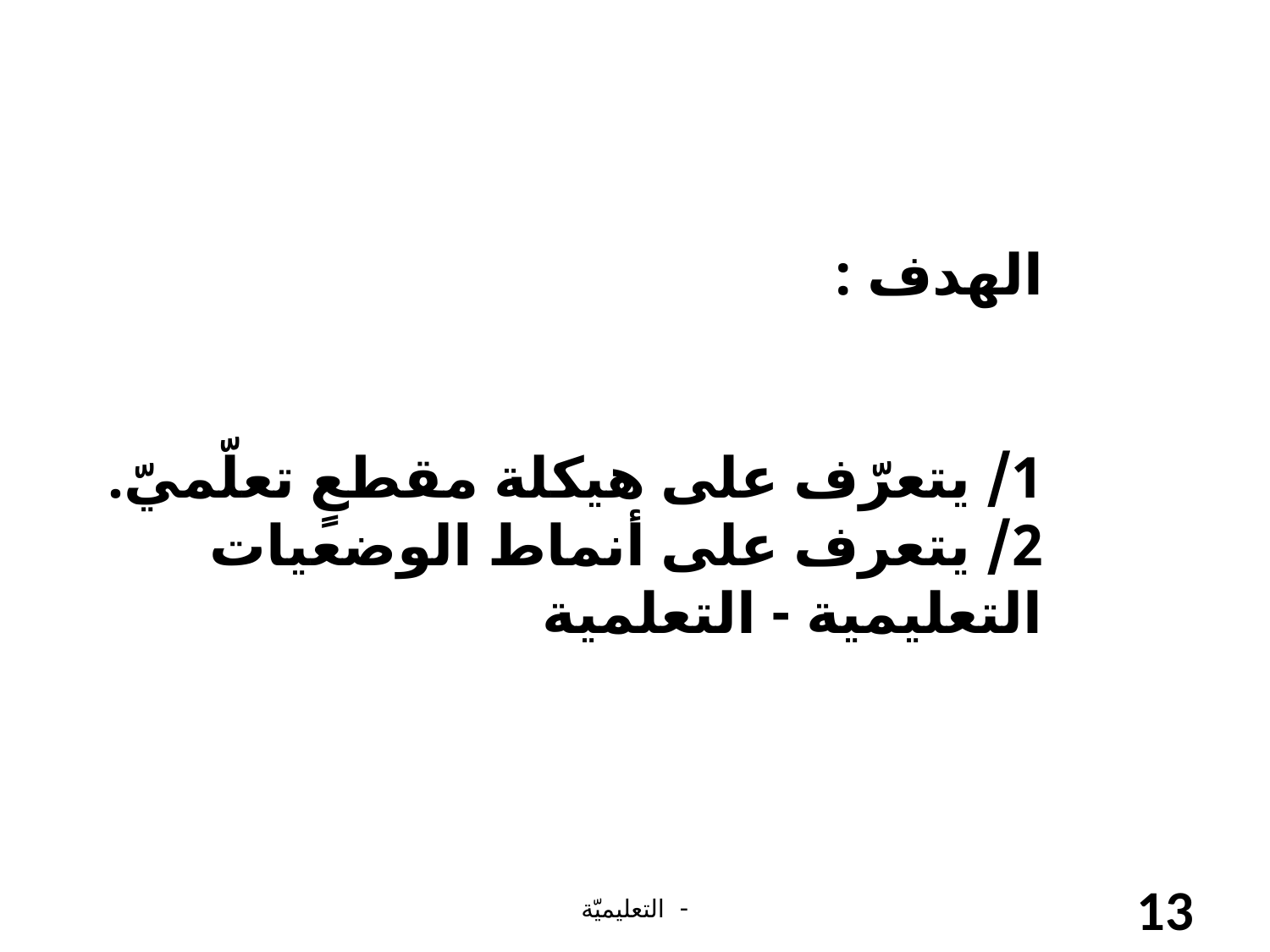

الهدف :

1/ يتعرّف على هيكلة مقطعٍ تعلّميّ.
2/ يتعرف على أنماط الوضعيات التعليمية - التعلمية

التعليميّة  -
13